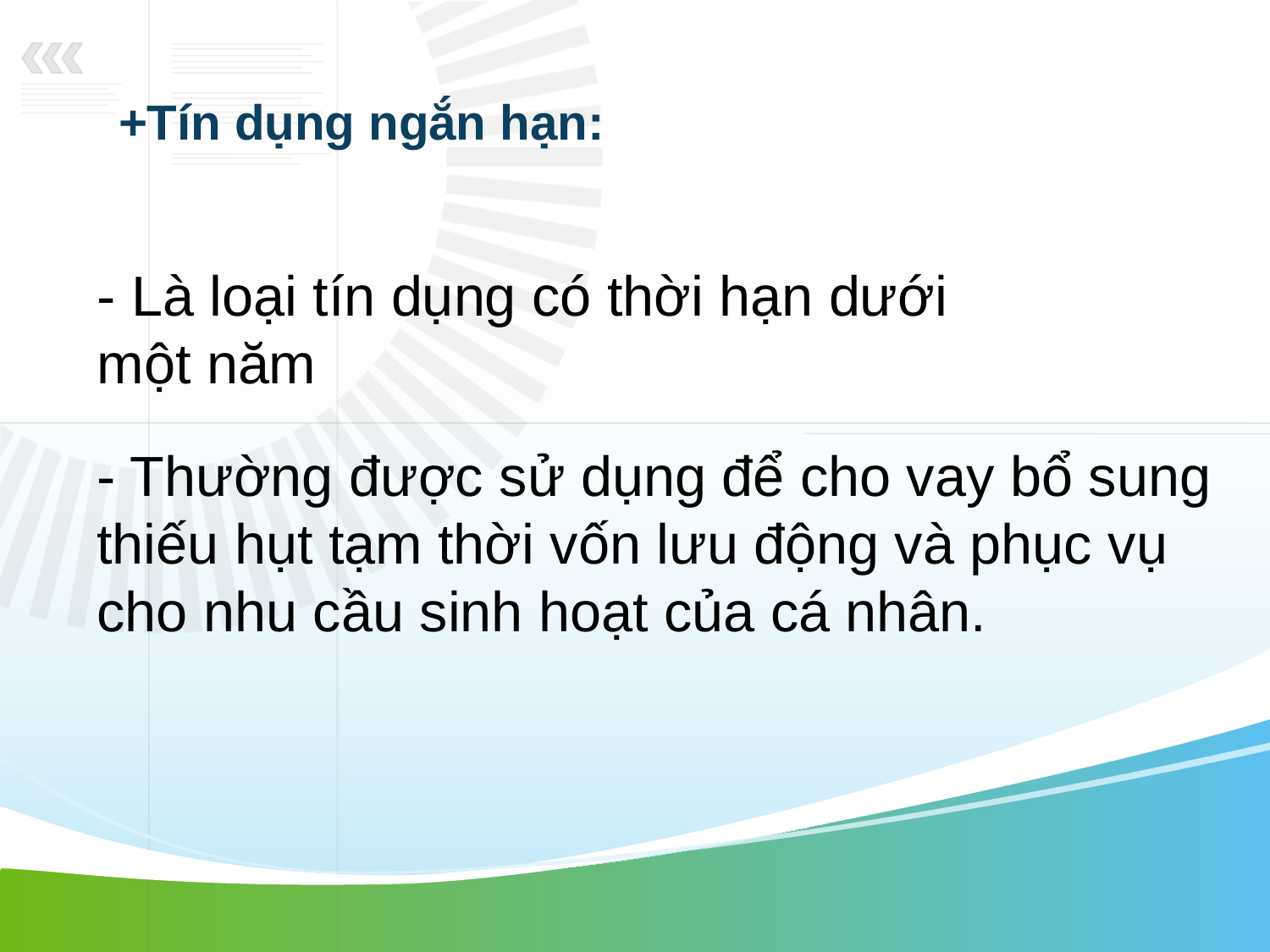

+Tín dụng ngắn hạn:
- Là loại tín dụng có thời hạn dưới một năm

- Thường được sử dụng để cho vay bổ sung thiếu hụt tạm thời vốn lưu động và phục vụ cho nhu cầu sinh hoạt của cá nhân.